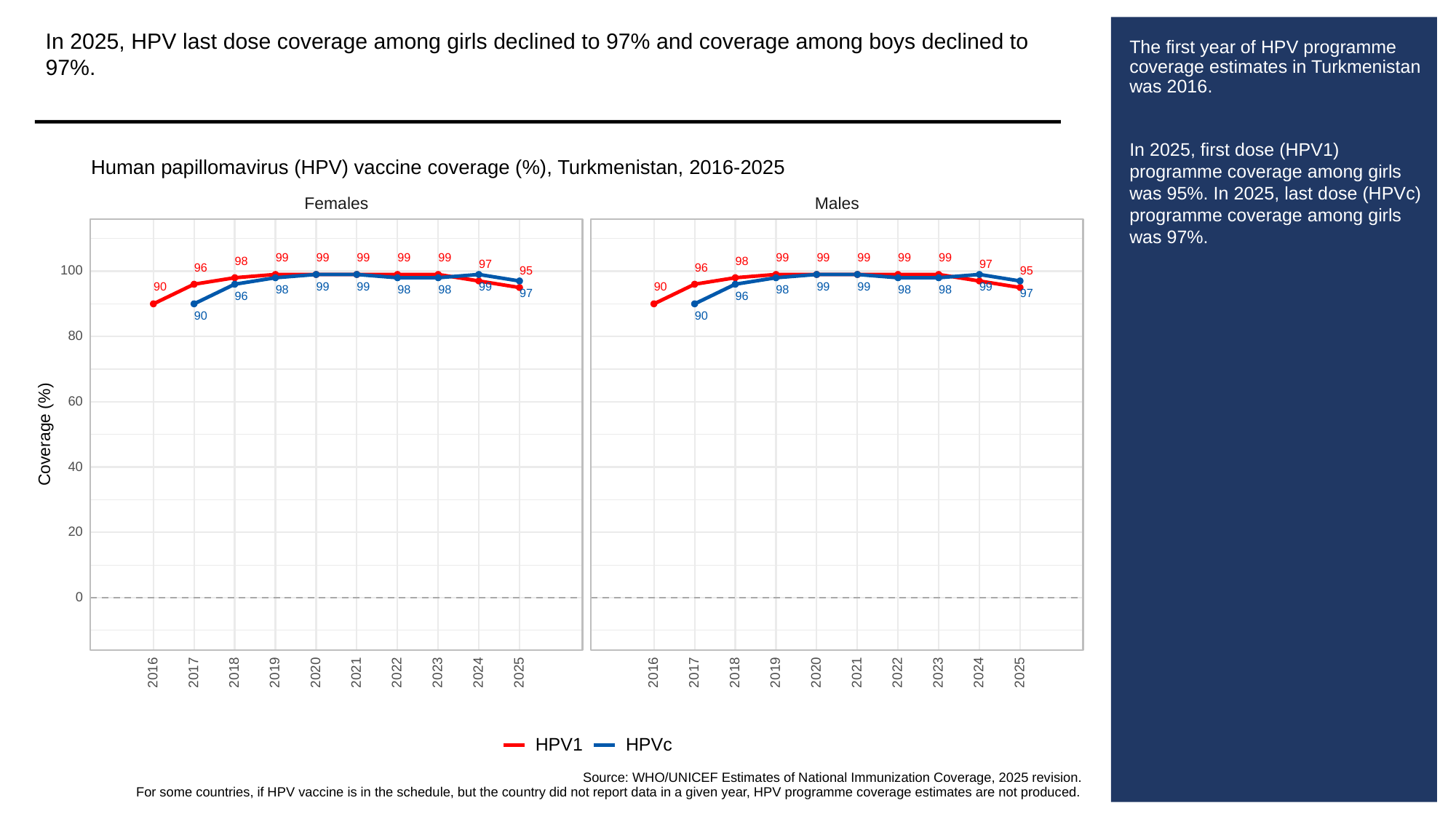

In 2025, HPV last dose coverage among girls declined to 97% and coverage among boys declined to 97%.
# The first year of HPV programme coverage estimates in Turkmenistan was 2016.

In 2025, first dose (HPV1) programme coverage among girls was 95%. In 2025, last dose (HPVc) programme coverage among girls was 97%.

Human papillomavirus (HPV) vaccine coverage (%), Turkmenistan, 2016-2025
Females
Males

99
99
99
99
99
99
99
99
99
99
98
98
97
97
96
96
100
95
95

99
99
99
99
99
99
90
90

98
98
98
98
98
98
97
97
96
96

90
90
80

60

Coverage (%)

40

20

0

2023
2023
2016
2017
2018
2019
2020
2021
2022
2024
2025
2016
2017
2018
2019
2020
2021
2022
2024
2025
HPVc
HPV1

Source: WHO/UNICEF Estimates of National Immunization Coverage, 2025 revision.
For some countries, if HPV vaccine is in the schedule, but the country did not report data in a given year, HPV programme coverage estimates are not produced.